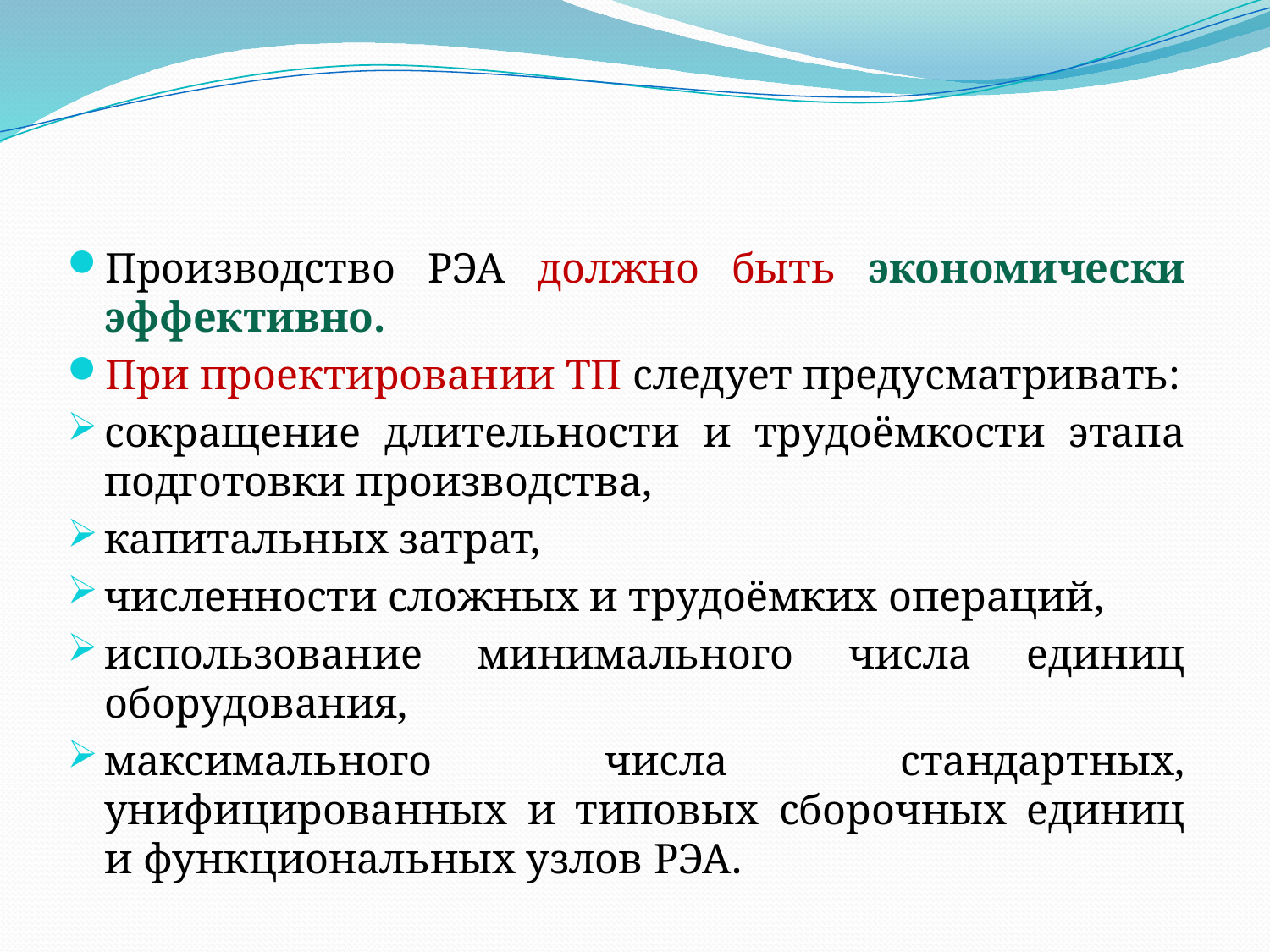

Производство РЭА должно быть экономически эффективно.
При проектировании ТП следует предусматривать:
сокращение длительности и трудоёмкости этапа подготовки производства,
капитальных затрат,
численности сложных и трудоёмких операций,
использование минимального числа единиц оборудования,
максимального числа стандартных, унифицированных и типовых сборочных единиц и функциональных узлов РЭА.